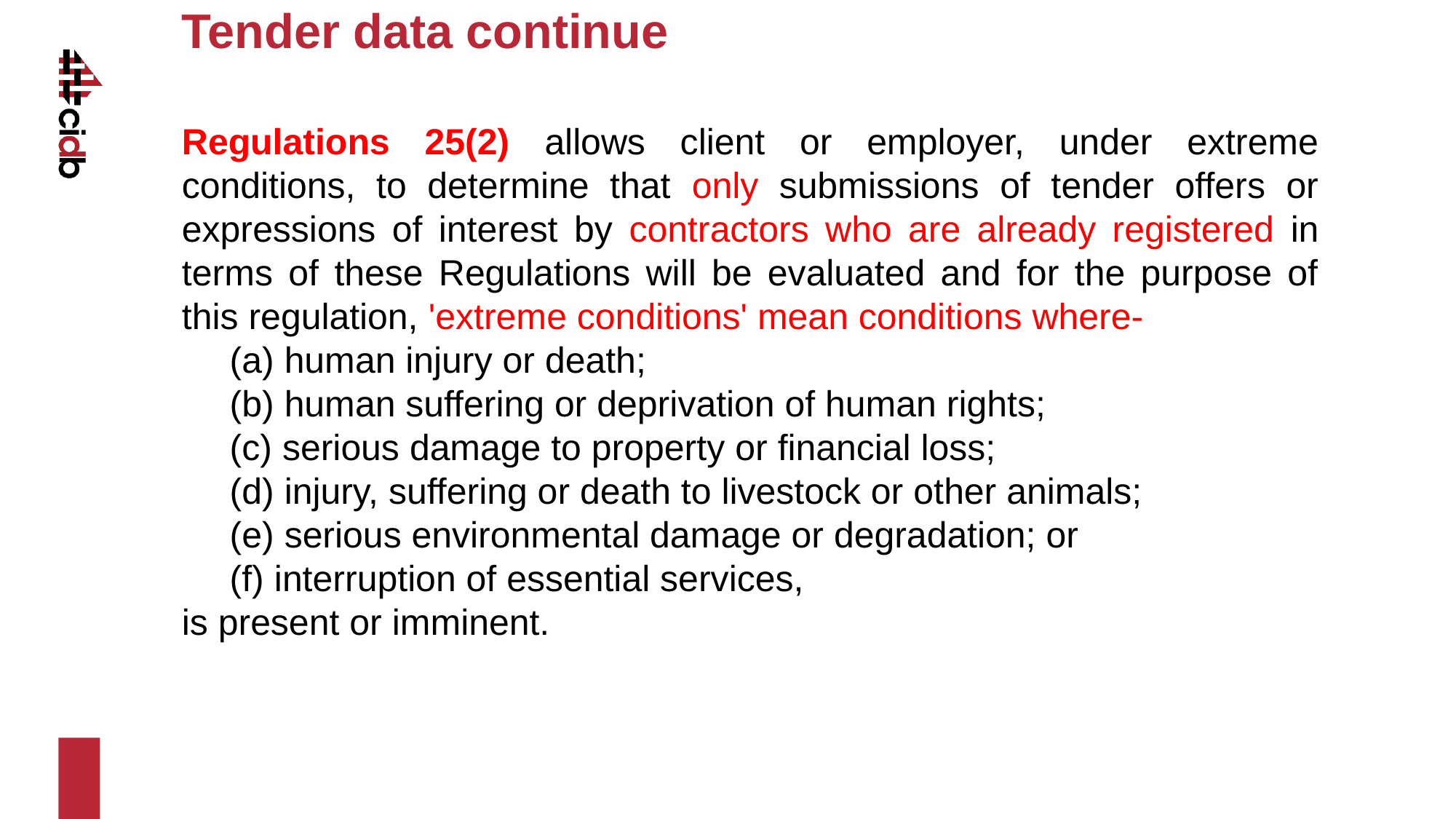

# Tender data continue
Regulations 25(2) allows client or employer, under extreme conditions, to determine that only submissions of tender offers or expressions of interest by contractors who are already registered in terms of these Regulations will be evaluated and for the purpose of this regulation, 'extreme conditions' mean conditions where-
(a) human injury or death;
(b) human suffering or deprivation of human rights;
(c) serious damage to property or financial loss;
(d) injury, suffering or death to livestock or other animals;
(e) serious environmental damage or degradation; or
(f) interruption of essential services,
is present or imminent.